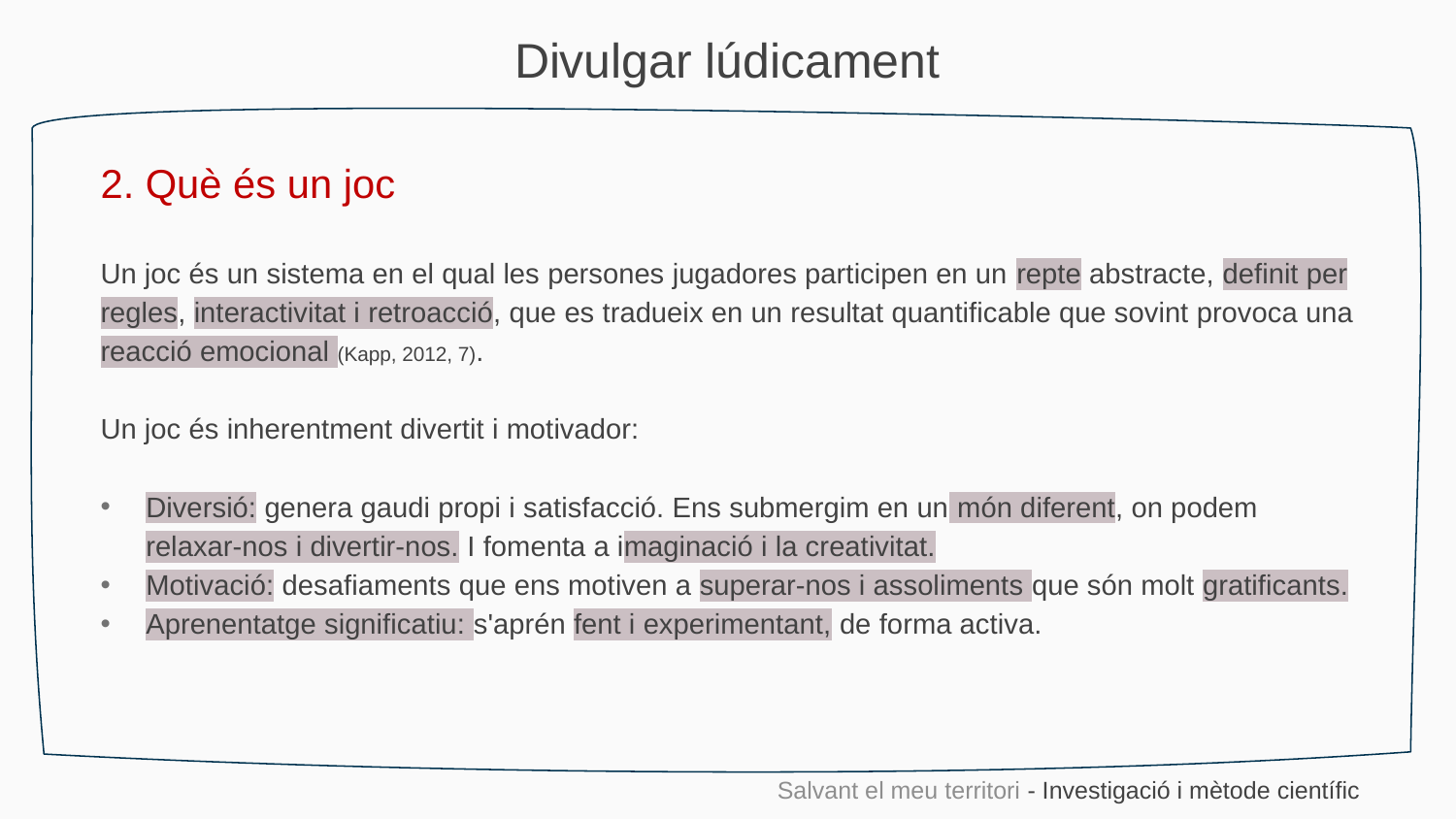

Divulgar lúdicament

2. Què és un joc
Un joc és un sistema en el qual les persones jugadores participen en un repte abstracte, definit per regles, interactivitat i retroacció, que es tradueix en un resultat quantificable que sovint provoca una reacció emocional (Kapp, 2012, 7).

Un joc és inherentment divertit i motivador:

Diversió: genera gaudi propi i satisfacció. Ens submergim en un món diferent, on podem relaxar-nos i divertir-nos. I fomenta a imaginació i la creativitat.
Motivació: desafiaments que ens motiven a superar-nos i assoliments que són molt gratificants.
Aprenentatge significatiu: s'aprén fent i experimentant, de forma activa.

Salvant el meu territori - Investigació i mètode científic